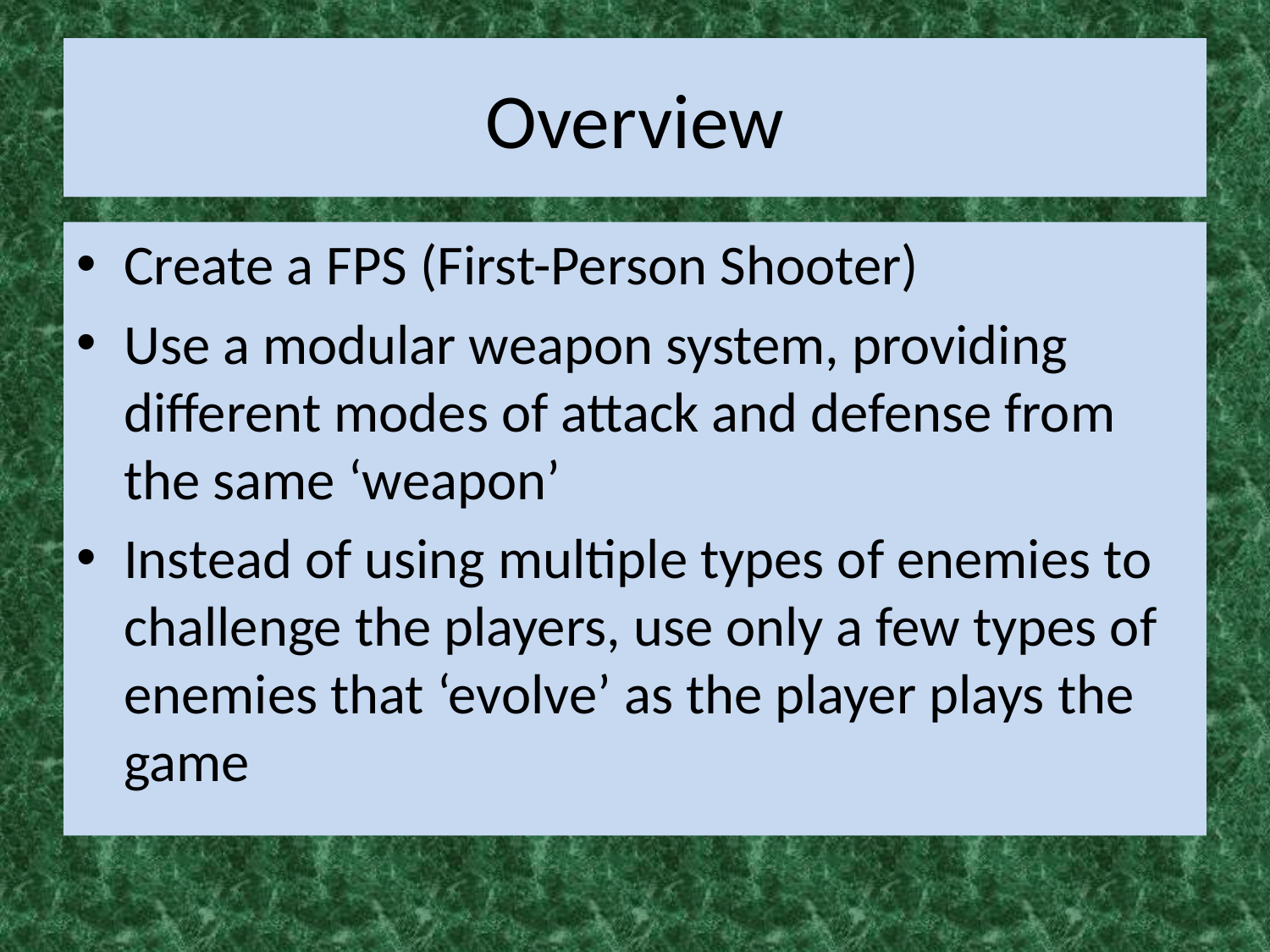

# Overview
Create a FPS (First-Person Shooter)
Use a modular weapon system, providing different modes of attack and defense from the same ‘weapon’
Instead of using multiple types of enemies to challenge the players, use only a few types of enemies that ‘evolve’ as the player plays the game